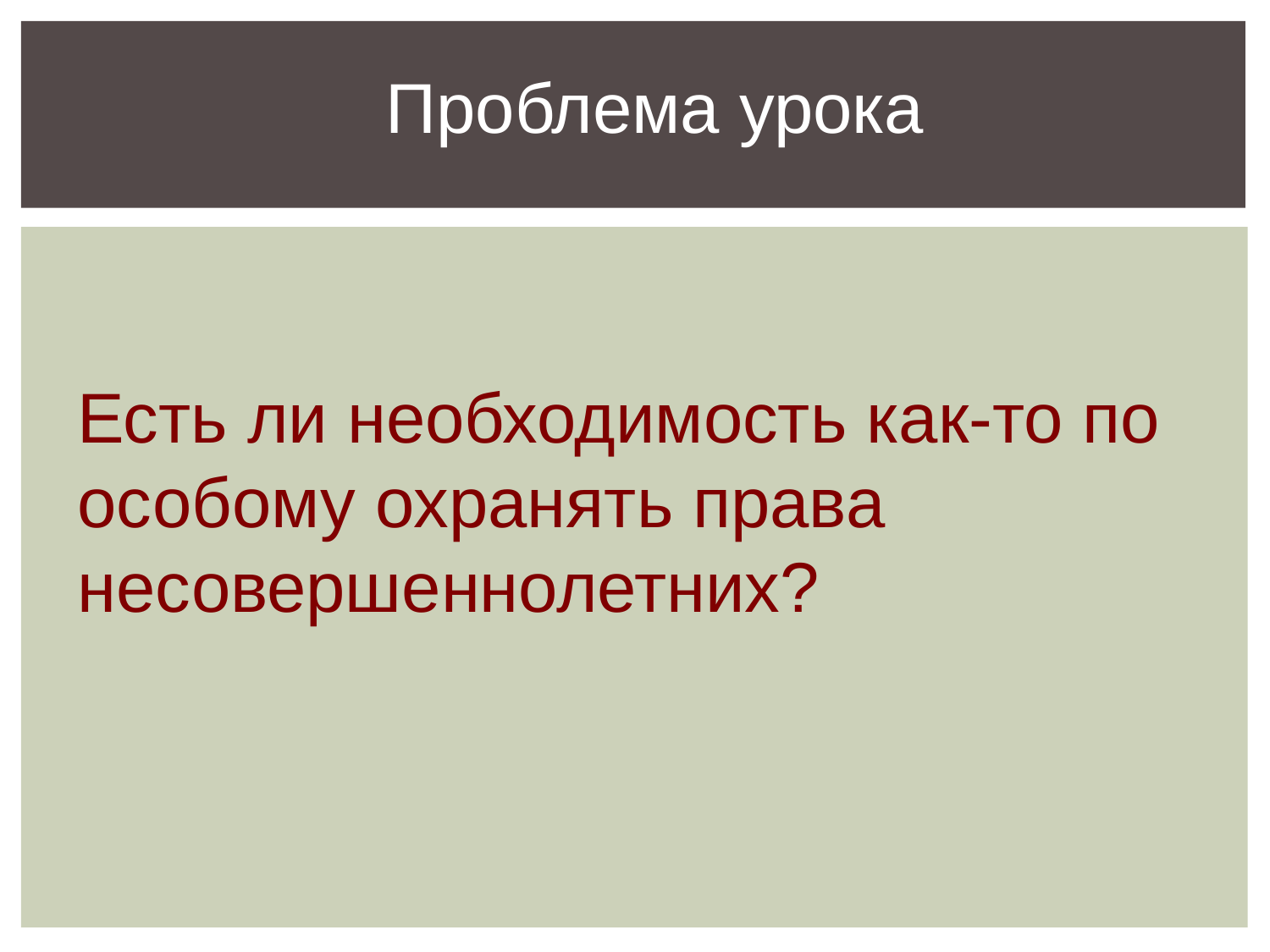

Проблема урока
Есть ли необходимость как-то по особому охранять права несовершеннолетних?